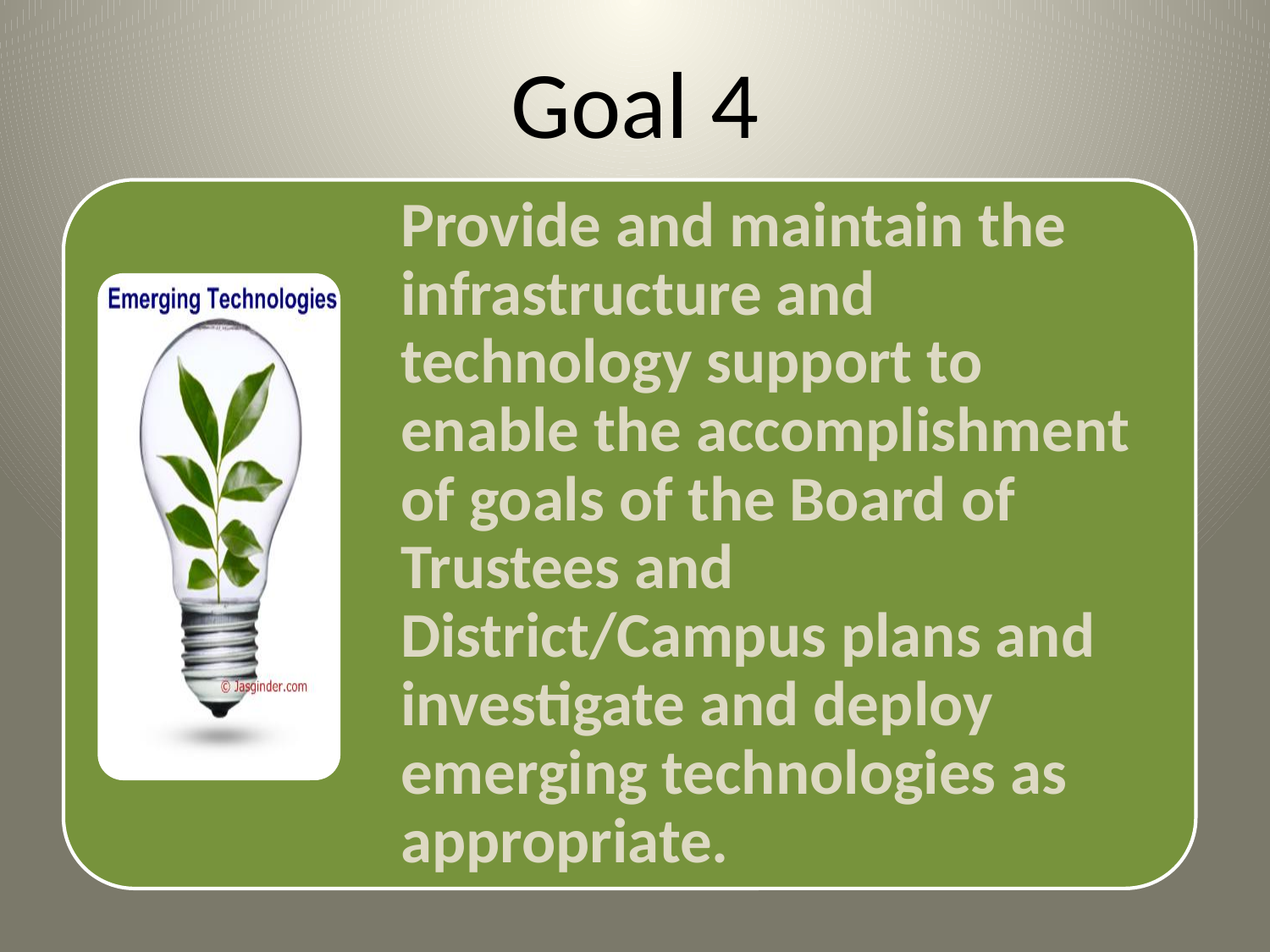

# Goal 4
Provide and maintain the infrastructure and technology support to enable the accomplishment of goals of the Board of Trustees and District/Campus plans and investigate and deploy emerging technologies as appropriate.